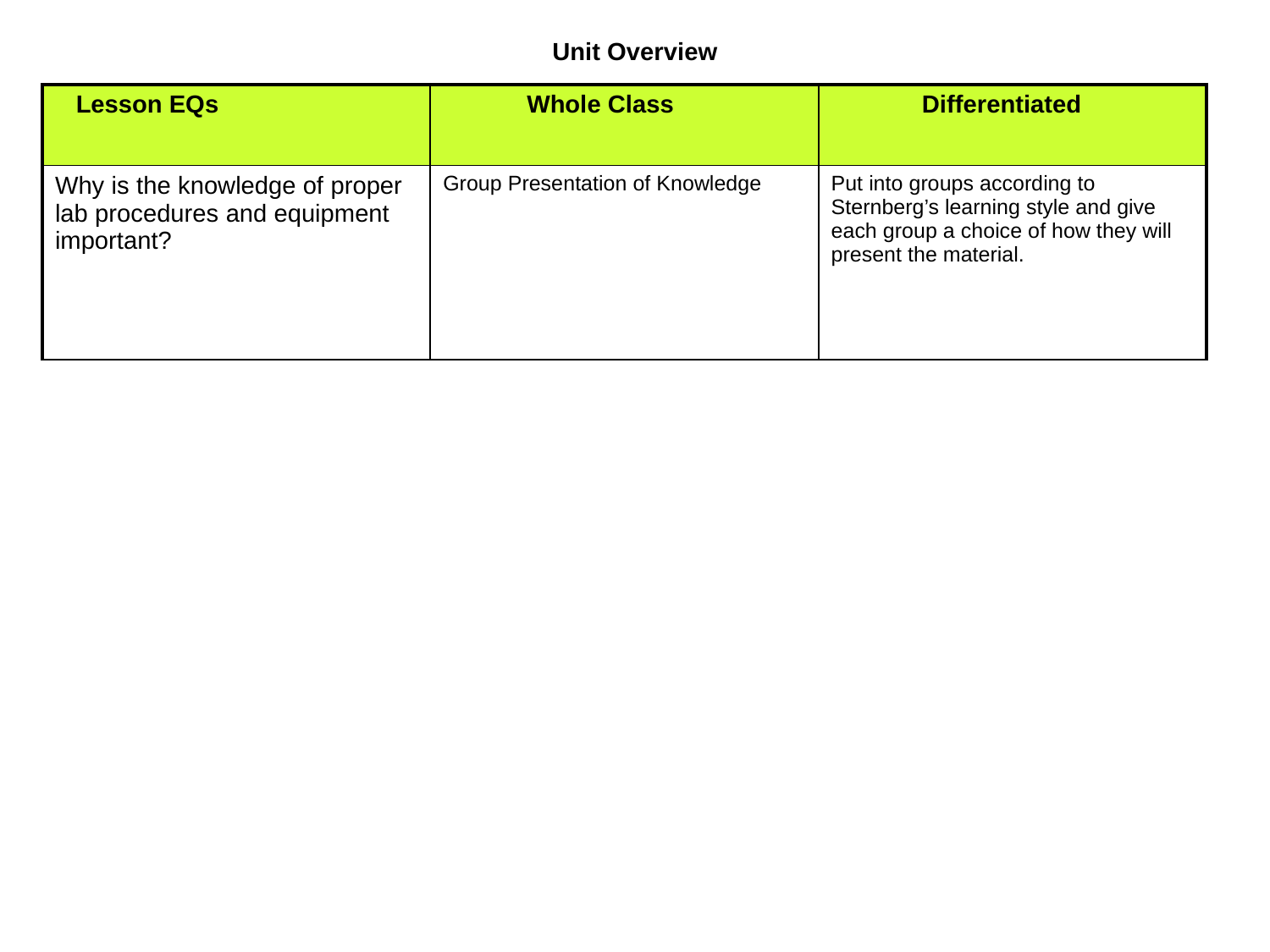

Unit Overview
| Lesson EQs | Whole Class | Differentiated |
| --- | --- | --- |
| Why is the knowledge of proper lab procedures and equipment important? | Group Presentation of Knowledge | Put into groups according to Sternberg’s learning style and give each group a choice of how they will present the material. |